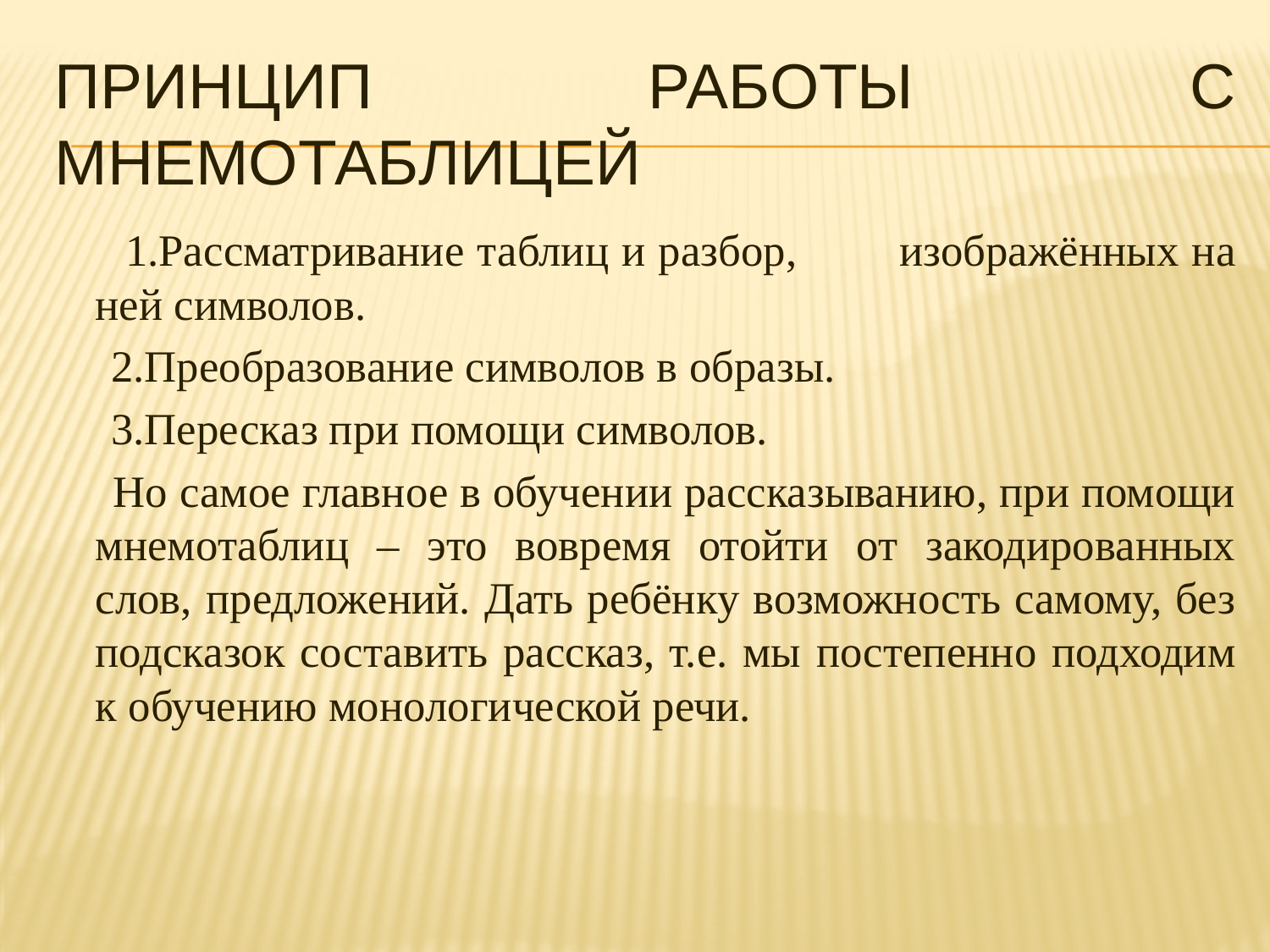

# Принцип работы с мнемотаблицей
     1.Рассматривание таблиц и разбор,        изображённых на ней символов.
     2.Преобразование символов в образы.
     3.Пересказ при помощи символов.
     Но самое главное в обучении рассказыванию, при помощи мнемотаблиц – это вовремя отойти от закодированных слов, предложений. Дать ребёнку возможность самому, без подсказок составить рассказ, т.е. мы постепенно подходим к обучению монологической речи.